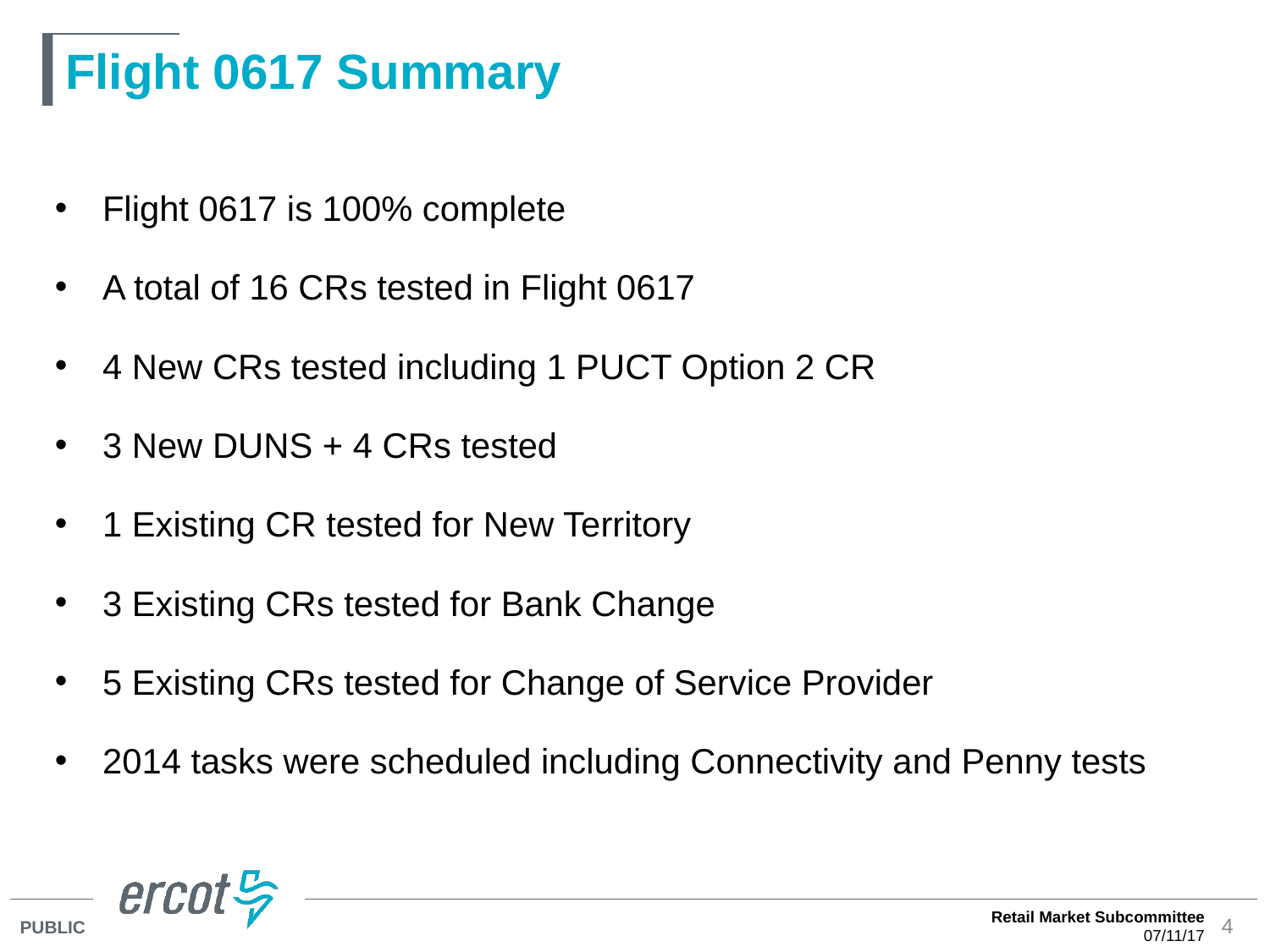

# Flight 0617 Summary
Flight 0617 is 100% complete
A total of 16 CRs tested in Flight 0617
4 New CRs tested including 1 PUCT Option 2 CR
3 New DUNS + 4 CRs tested
1 Existing CR tested for New Territory
3 Existing CRs tested for Bank Change
5 Existing CRs tested for Change of Service Provider
2014 tasks were scheduled including Connectivity and Penny tests
Retail Market Subcommittee
07/11/17
4